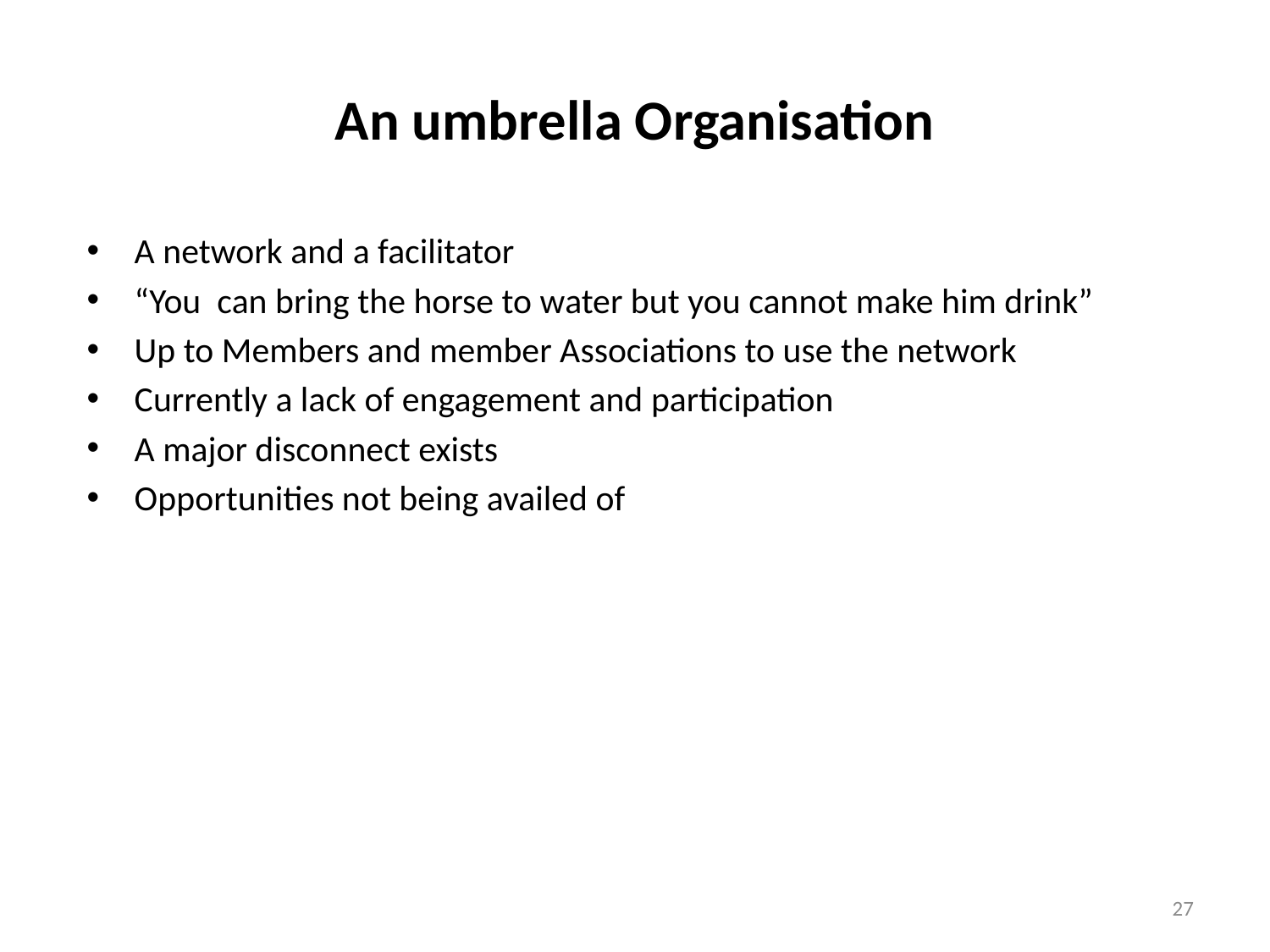

# An umbrella Organisation
A network and a facilitator
“You  can bring the horse to water but you cannot make him drink”
Up to Members and member Associations to use the network
Currently a lack of engagement and participation
A major disconnect exists
Opportunities not being availed of
27